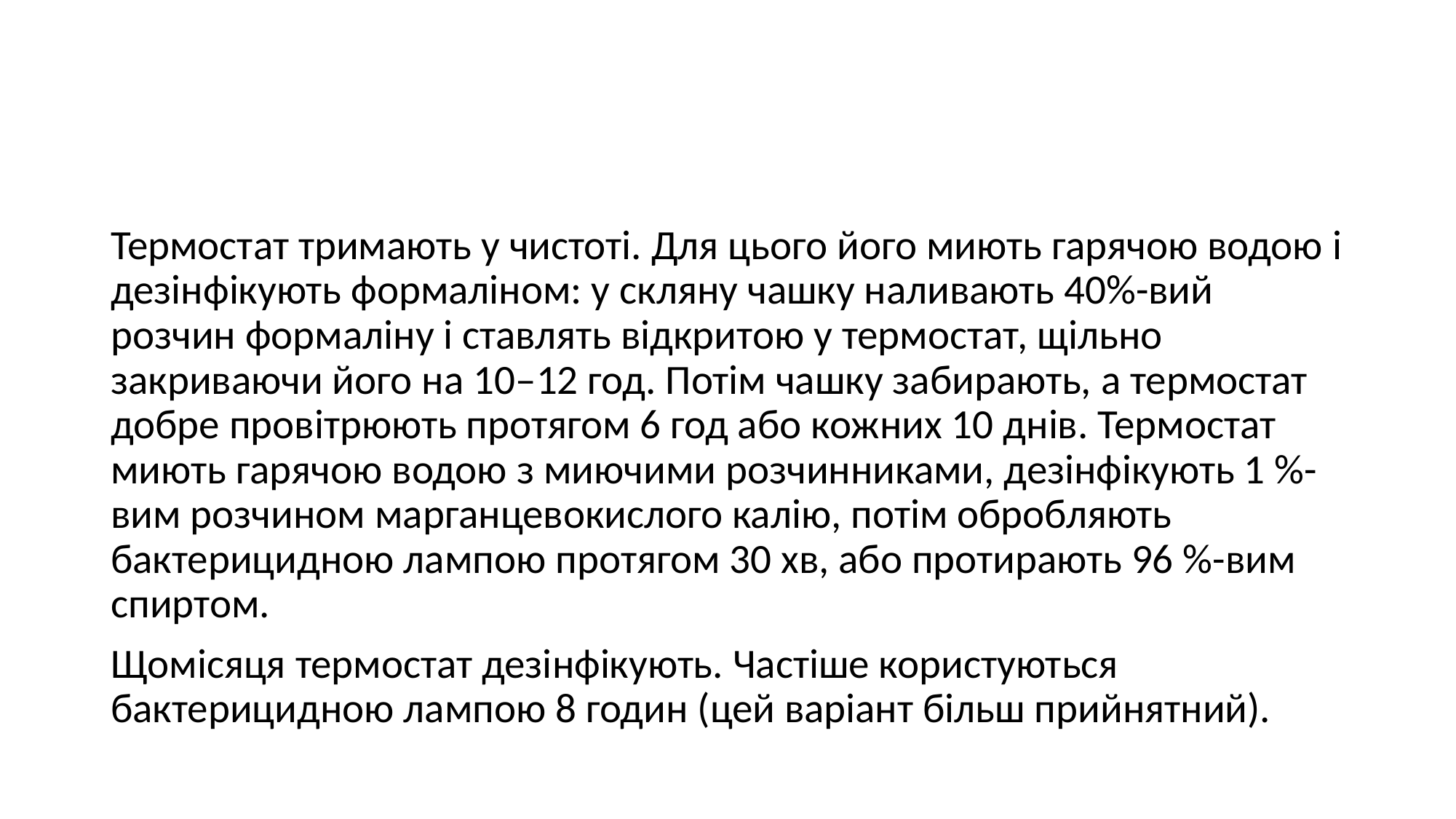

#
Термостат тримають у чистоті. Для цього його миють гарячою водою і дезінфікують формаліном: у скляну чашку наливають 40%-вий розчин формаліну і ставлять відкритою у термостат, щільно закриваючи його на 10–12 год. Потім чашку забирають, а термостат добре провітрюють протягом 6 год або кожних 10 днів. Термостат миють гарячою водою з миючими розчинниками, дезінфікують 1 %-вим розчином марганцевокислого калію, потім обробляють бактерицидною лампою протягом 30 хв, або протирають 96 %-вим спиртом.
Щомісяця термостат дезінфікують. Частіше користуються бактерицидною лампою 8 годин (цей варіант більш прийнятний).